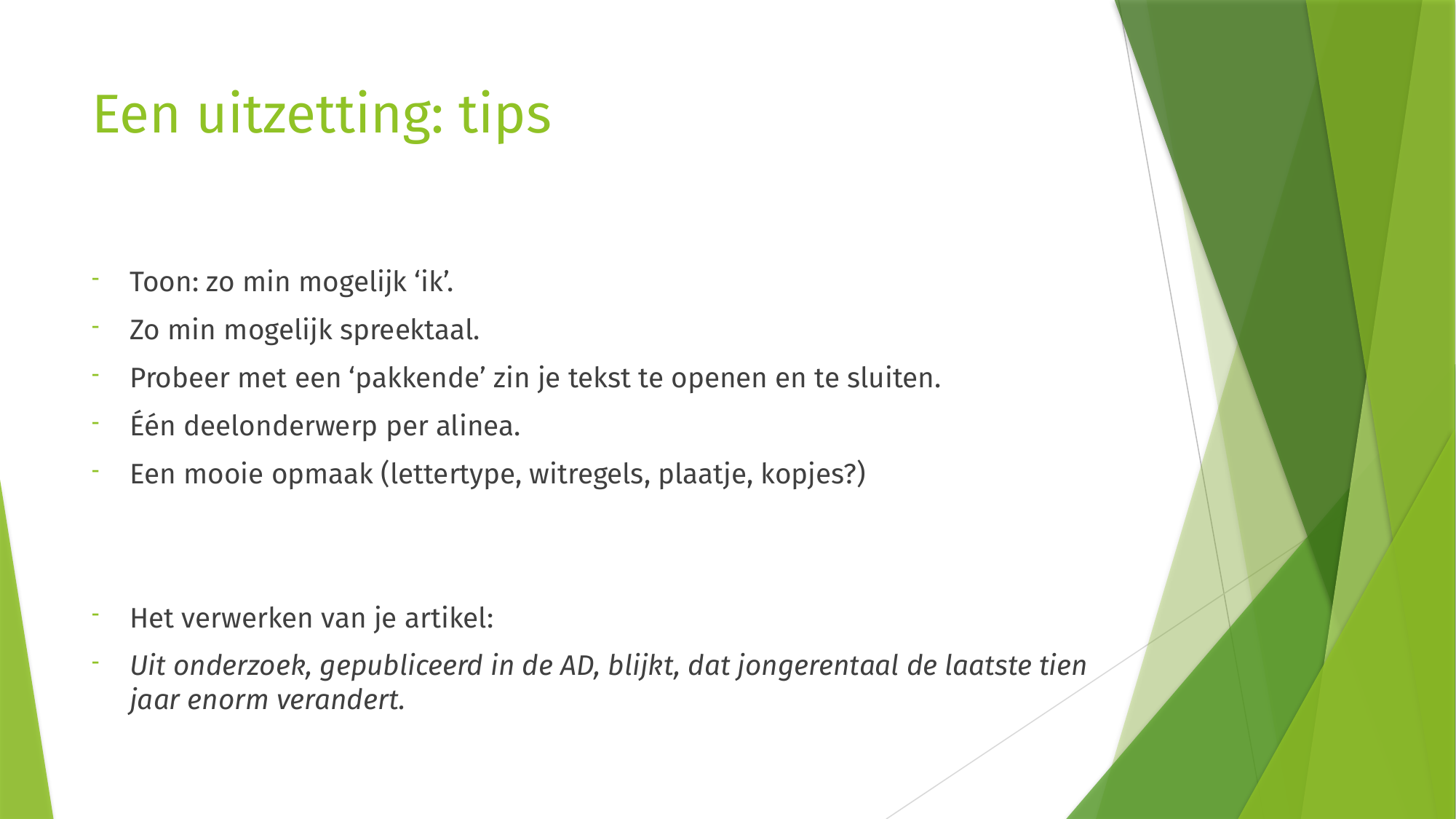

# Een uitzetting: tips
Toon: zo min mogelijk ‘ik’.
Zo min mogelijk spreektaal.
Probeer met een ‘pakkende’ zin je tekst te openen en te sluiten.
Één deelonderwerp per alinea.
Een mooie opmaak (lettertype, witregels, plaatje, kopjes?)

Het verwerken van je artikel:
Uit onderzoek, gepubliceerd in de AD, blijkt, dat jongerentaal de laatste tien jaar enorm verandert.